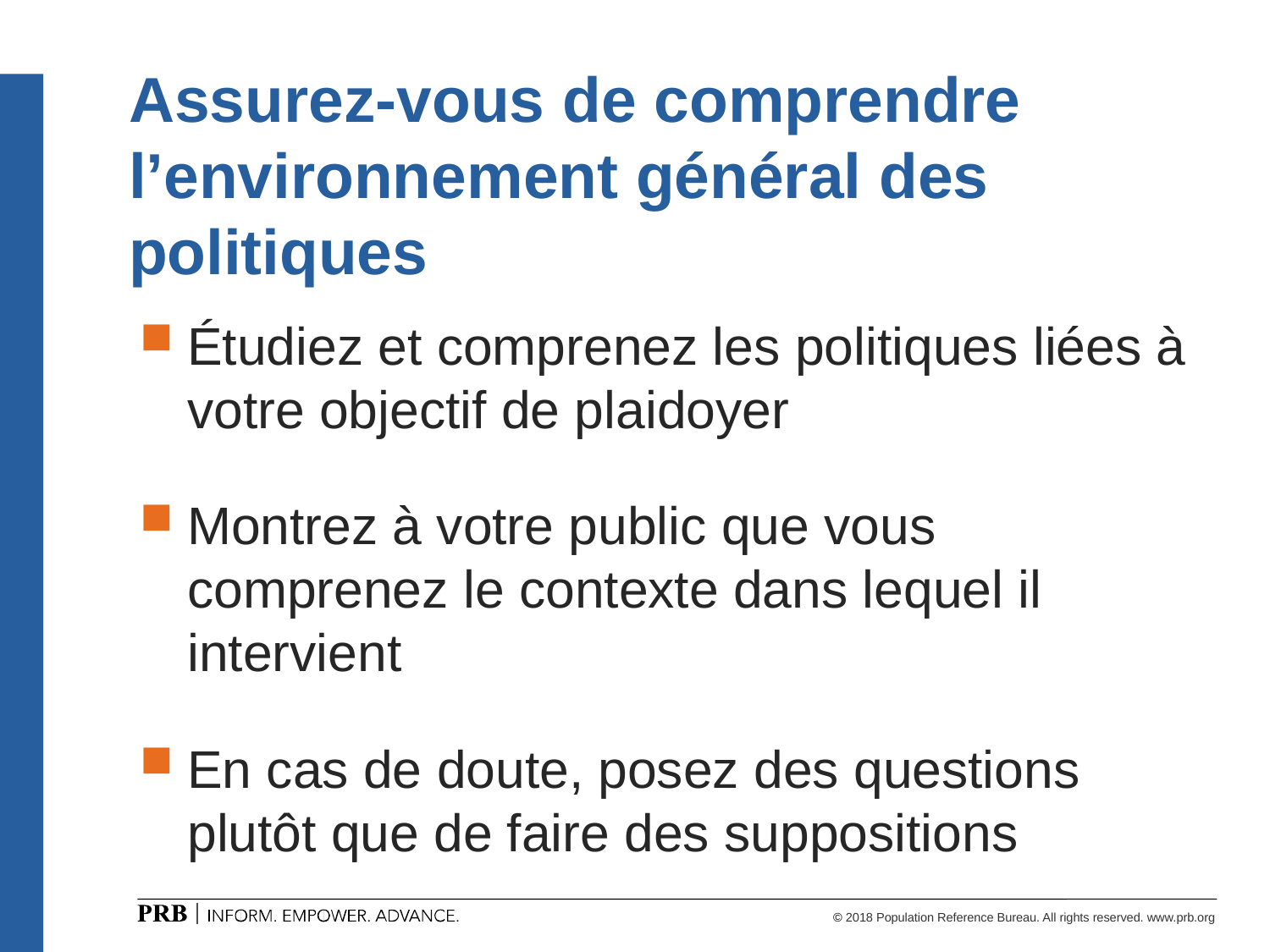

# Assurez-vous de comprendre l’environnement général des politiques
Étudiez et comprenez les politiques liées à votre objectif de plaidoyer
Montrez à votre public que vous comprenez le contexte dans lequel il intervient
En cas de doute, posez des questions plutôt que de faire des suppositions